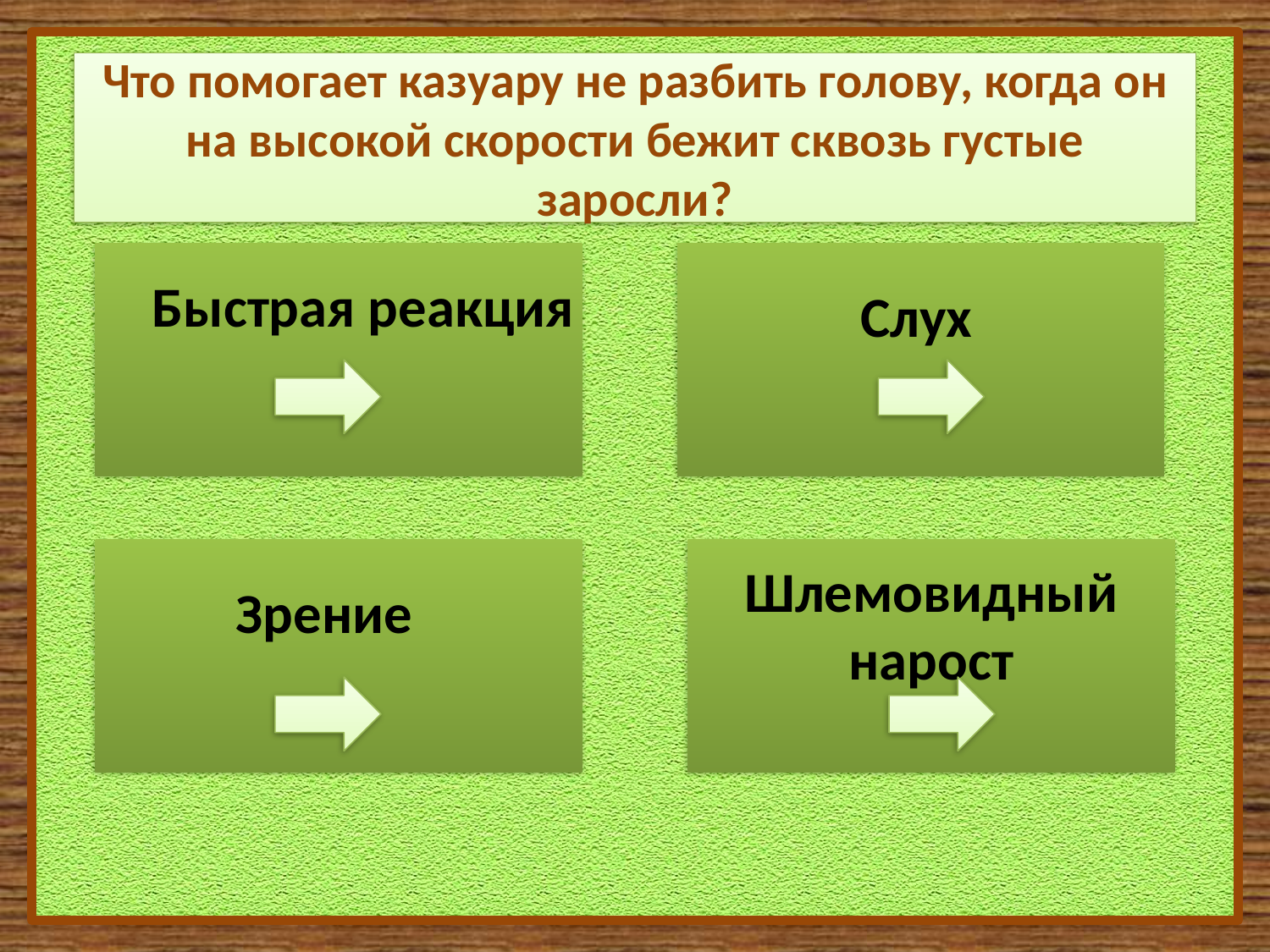

Что помогает казуару не разбить голову, когда он на высокой скорости бежит сквозь густые заросли?

Быстрая реакция
Слух

Шлемовидный нарост
Зрение